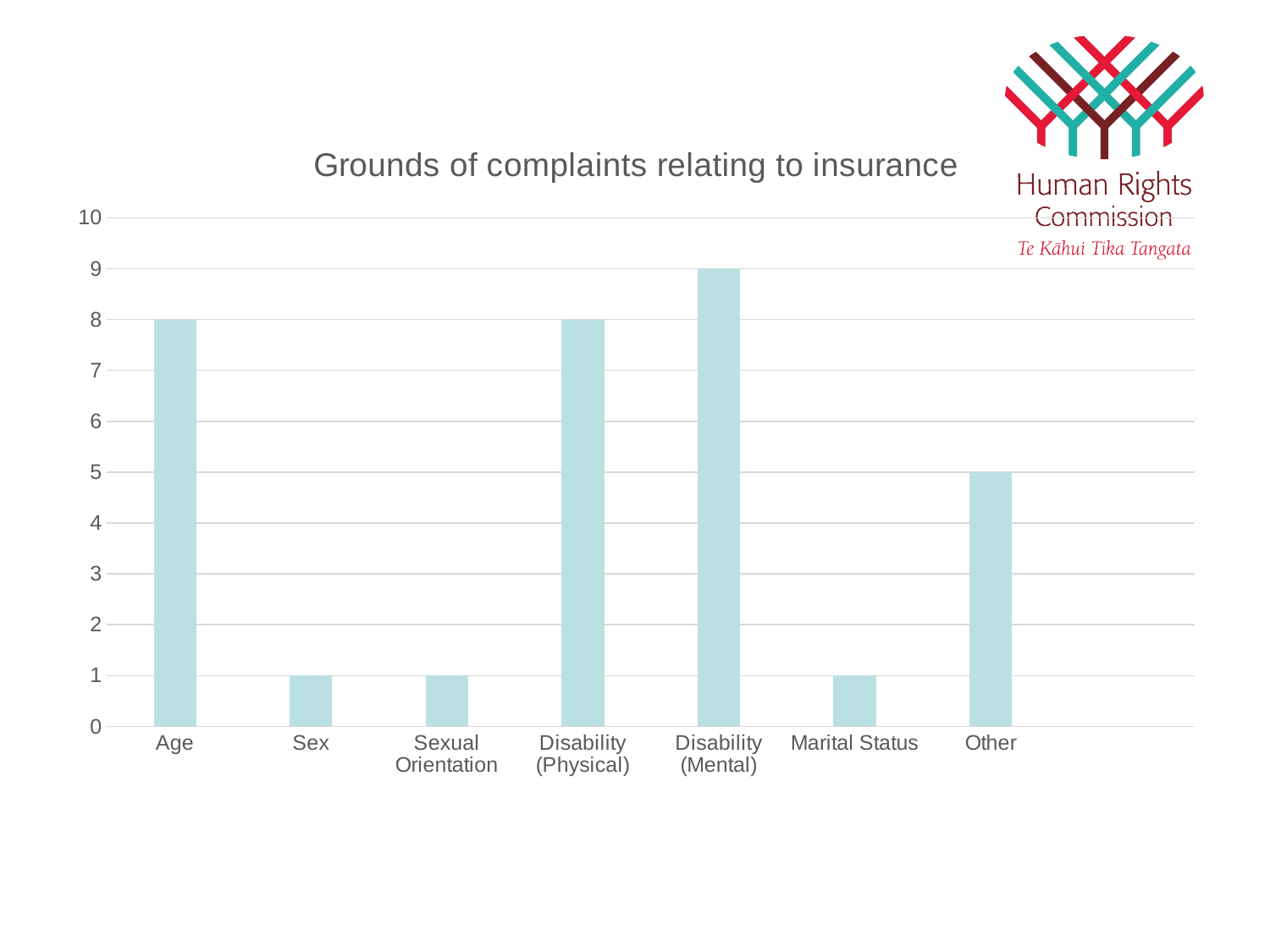

### Chart: Grounds of complaints relating to insurance

| Category | Series 1 |
|---|---|
| Age | 8.0 |
| Sex | 1.0 |
| Sexual Orientation | 1.0 |
| Disability (Physical) | 8.0 |
| Disability (Mental) | 9.0 |
| Marital Status | 1.0 |
| Other | 5.0 |